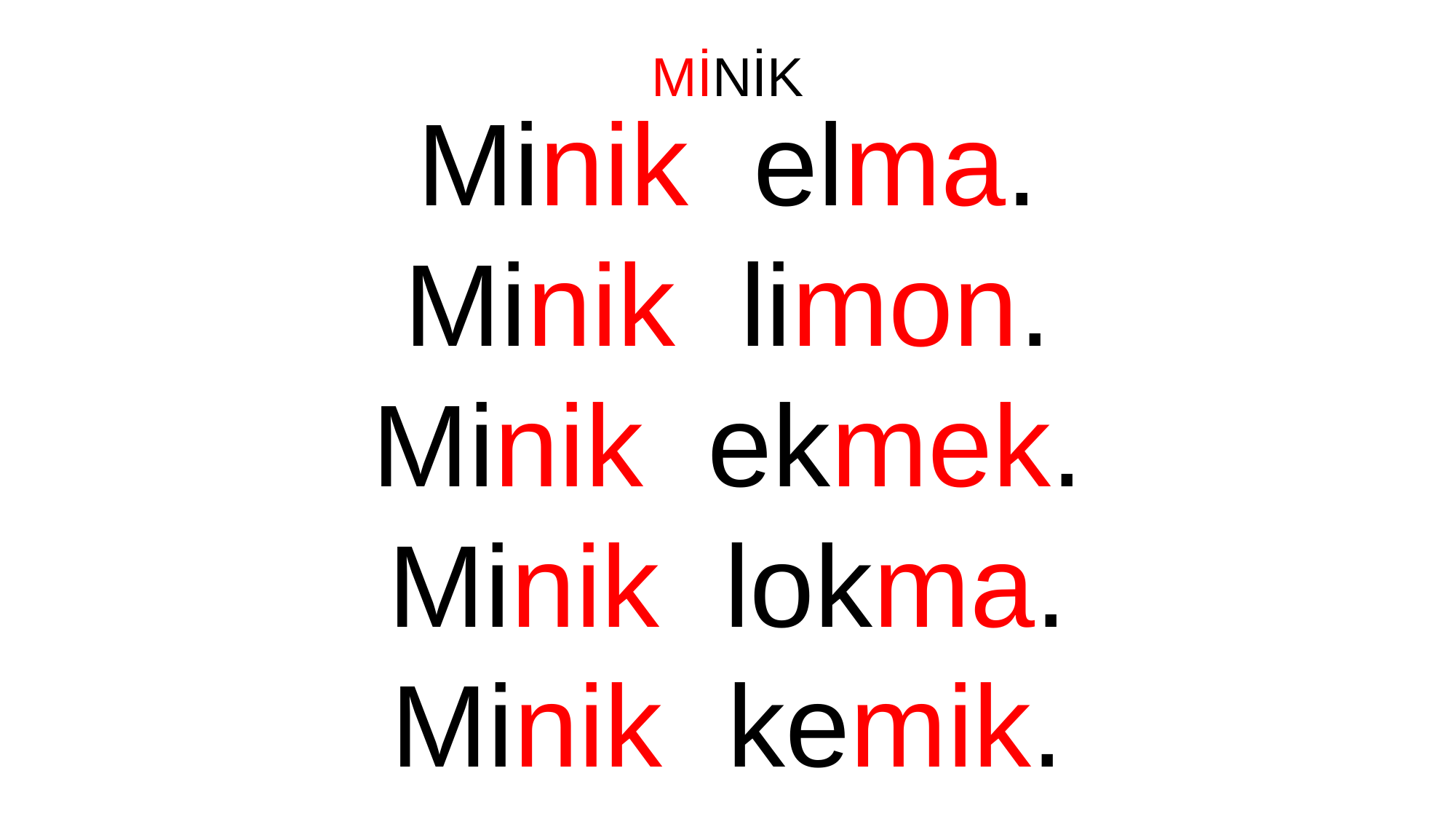

# MİNİK
Minik  elma.
Minik  limon.
Minik  ekmek.
Minik  lokma.
Minik  kemik.